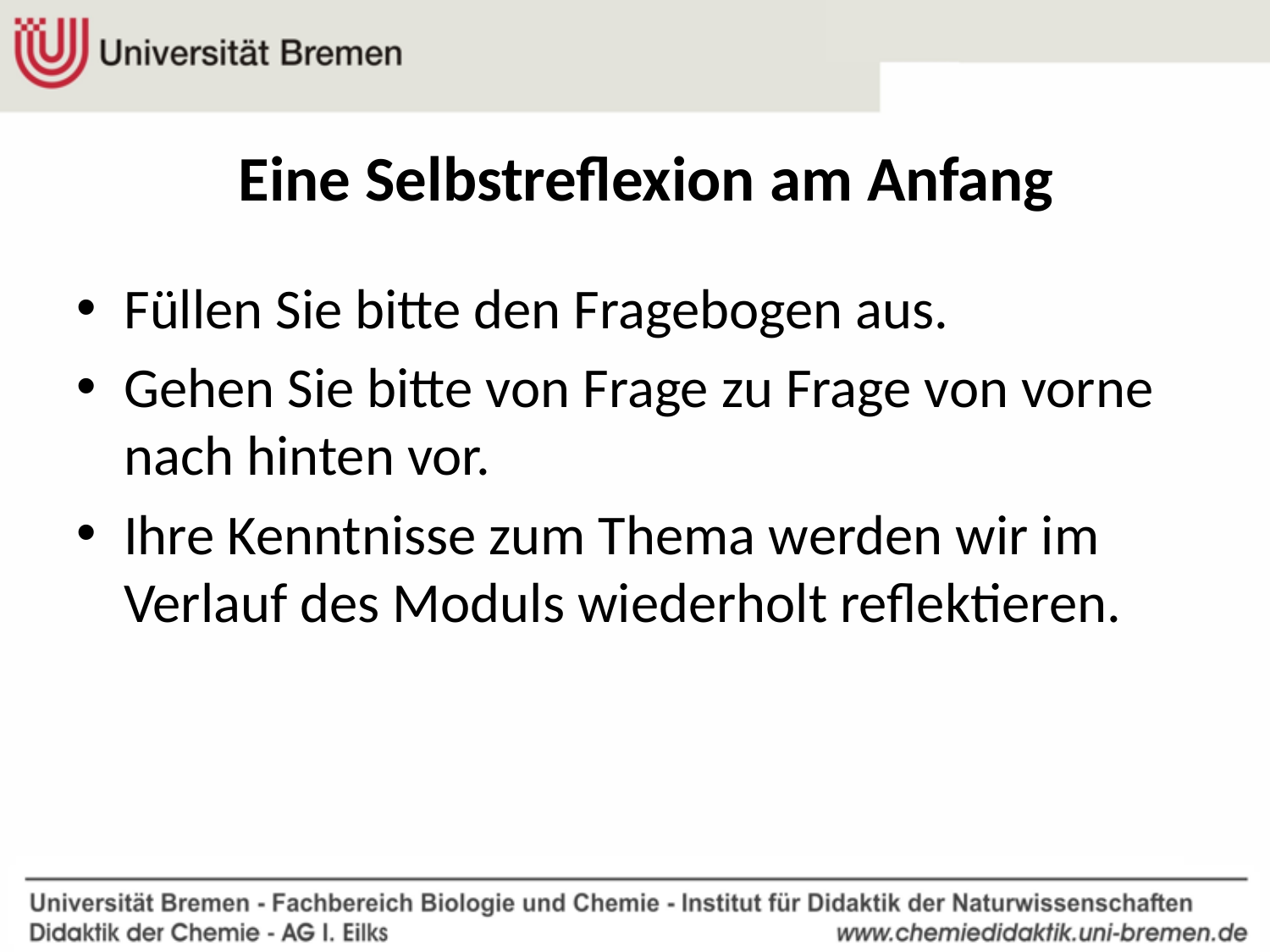

# Eine Selbstreflexion am Anfang
Füllen Sie bitte den Fragebogen aus.
Gehen Sie bitte von Frage zu Frage von vorne nach hinten vor.
Ihre Kenntnisse zum Thema werden wir im Verlauf des Moduls wiederholt reflektieren.